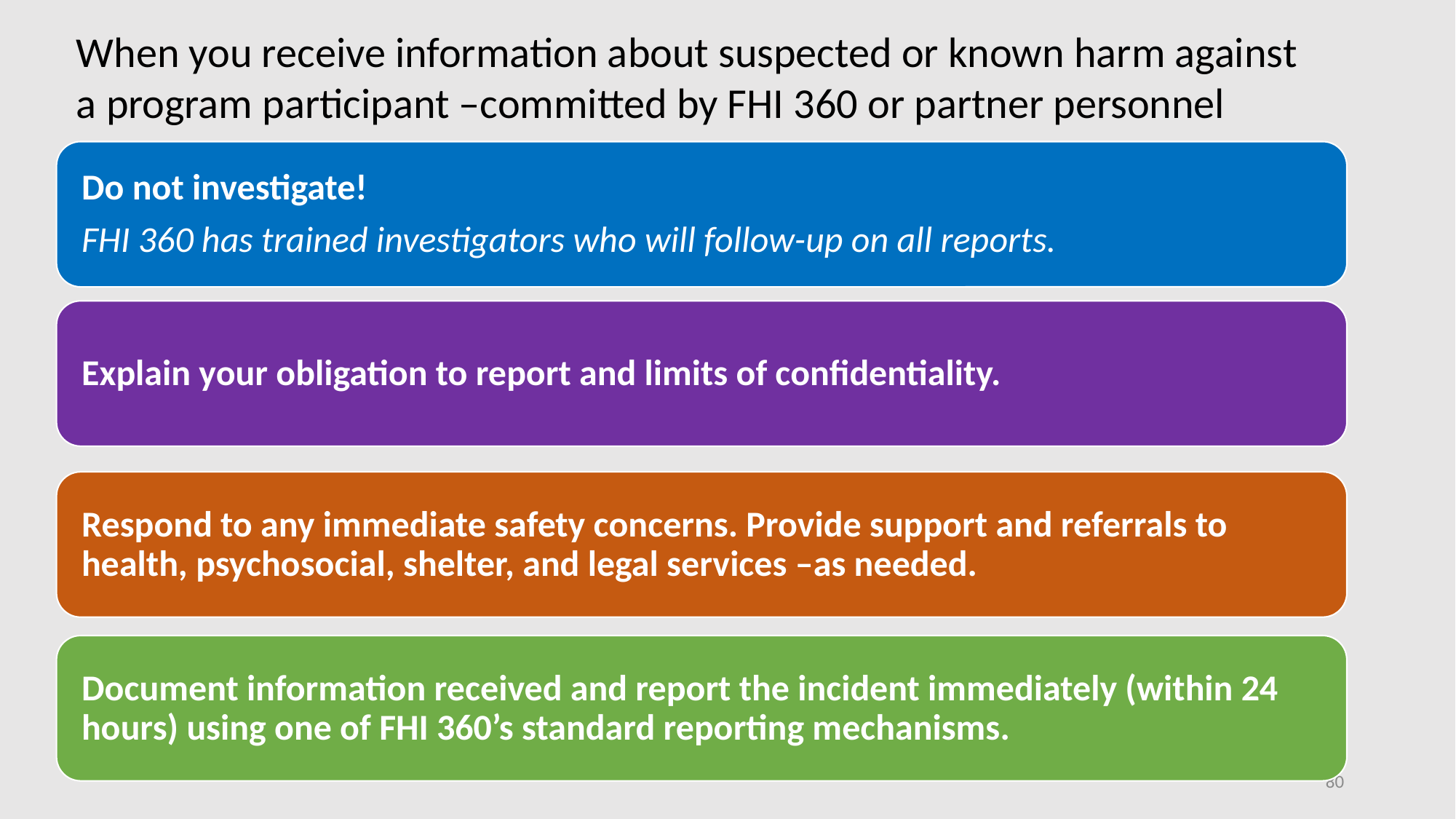

When you receive information about suspected or known harm against a program participant –committed by FHI 360 or partner personnel
Do not investigate!
FHI 360 has trained investigators who will follow-up on all reports.
Explain your obligation to report and limits of confidentiality.
Respond to any immediate safety concerns. Provide support and referrals to health, psychosocial, shelter, and legal services –as needed.
Document information received and report the incident immediately (within 24 hours) using one of FHI 360’s standard reporting mechanisms.
80